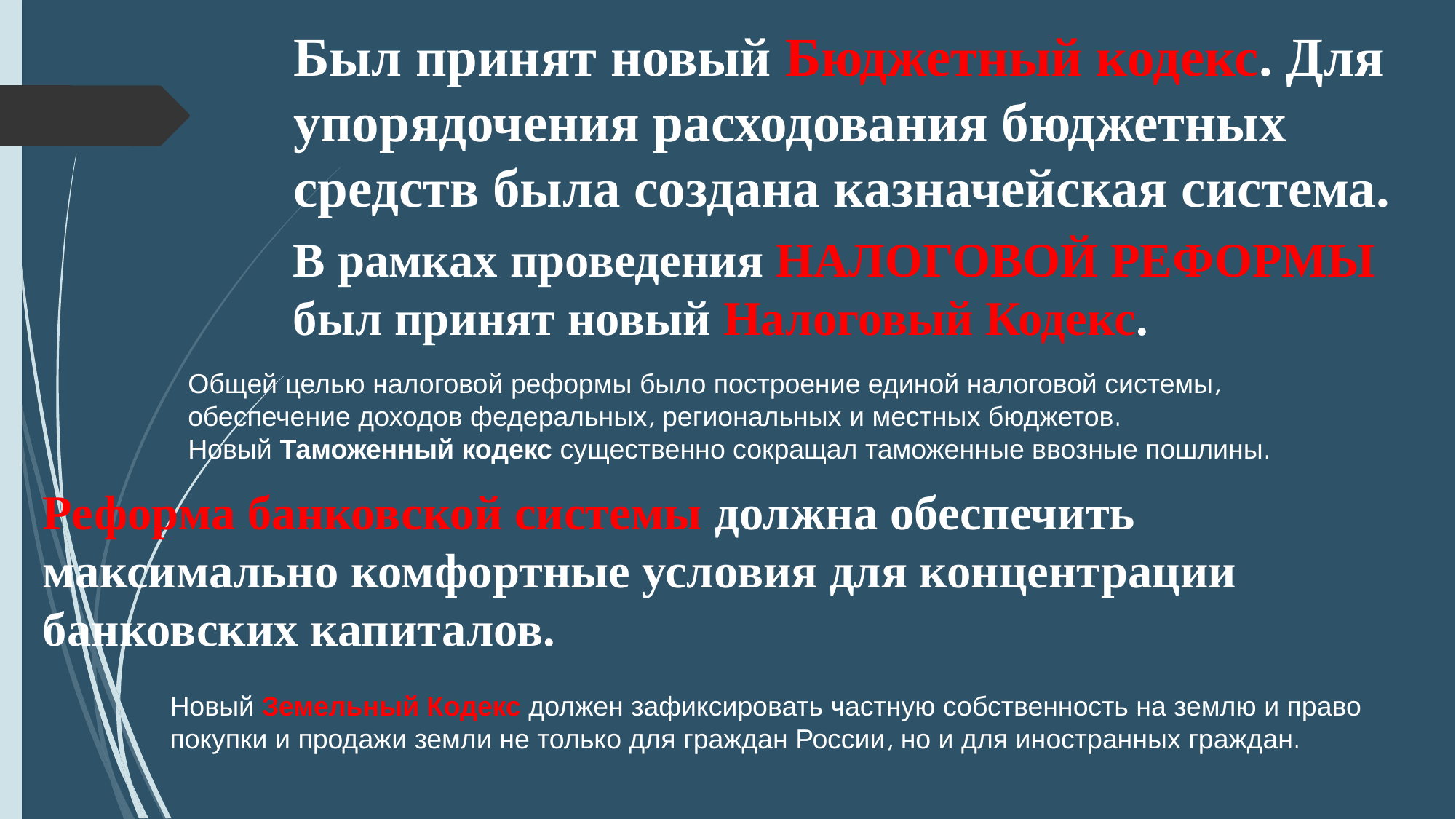

# Был принят новый Бюджетный кодекс. Для упорядочения расходования бюджетных средств была создана казначейская система.
В рамках проведения НАЛОГОВОЙ РЕФОРМЫ был принят новый Налоговый Кодекс.
Общей целью налоговой реформы было построение единой налоговой системы, обеспечение доходов федеральных, региональных и местных бюджетов.
Новый Таможенный кодекс существенно сокращал таможенные ввозные пошлины.
Реформа банковской системы должна обеспечить максимально комфортные условия для концентрации банковских капиталов.
Новый Земельный Кодекс должен зафиксировать частную собственность на землю и право покупки и продажи земли не только для граждан России, но и для иностранных граждан.